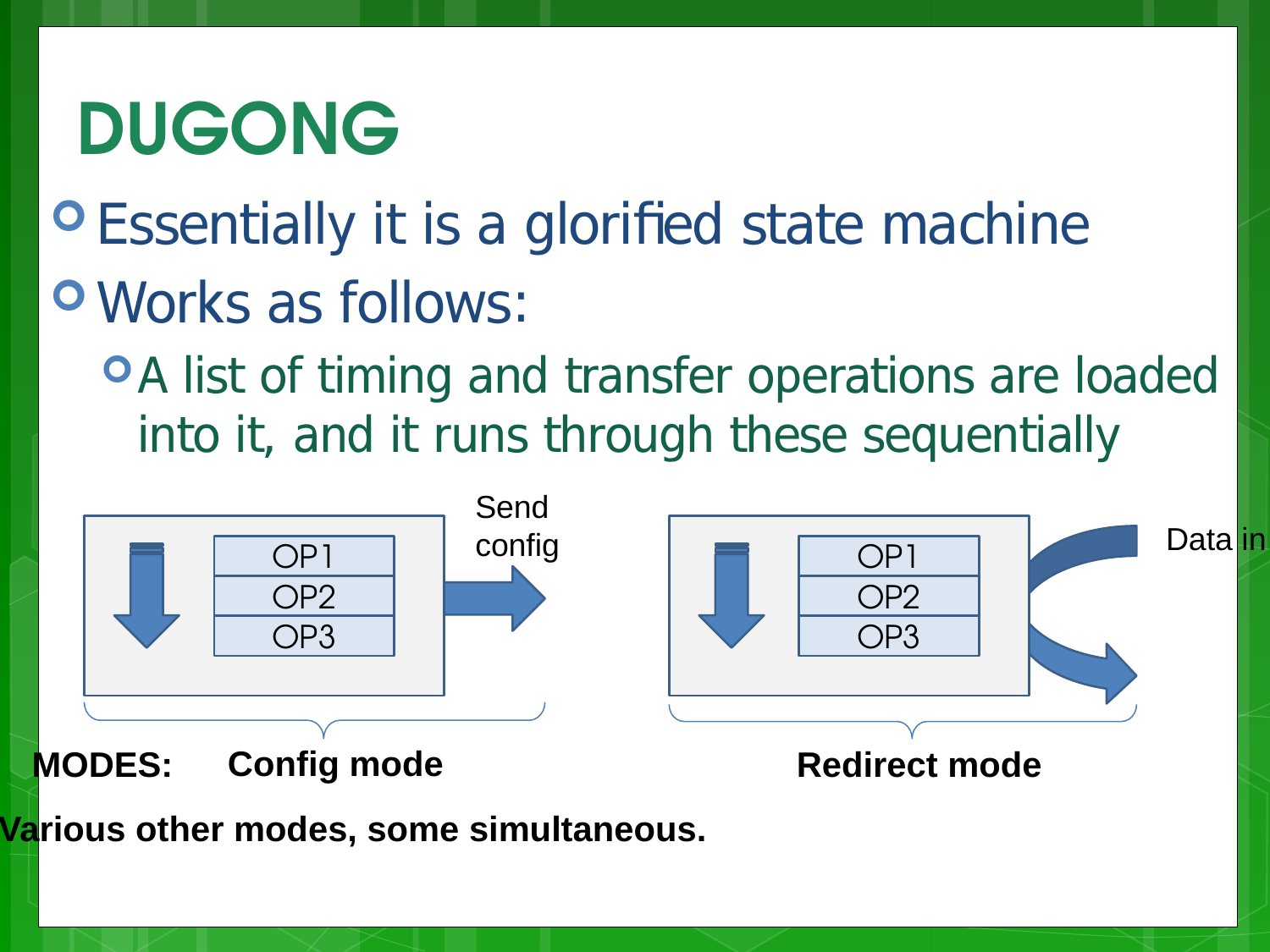

# DUGONG
Essentially it is a glorified state machine
Works as follows:
A list of timing and transfer operations are loaded into it, and it runs through these sequentially
Send
config

Data in

OP1

OP2
OP3

OP1

OP2
OP3

Config mode
MODES:
Redirect mode
Various other modes, some simultaneous.